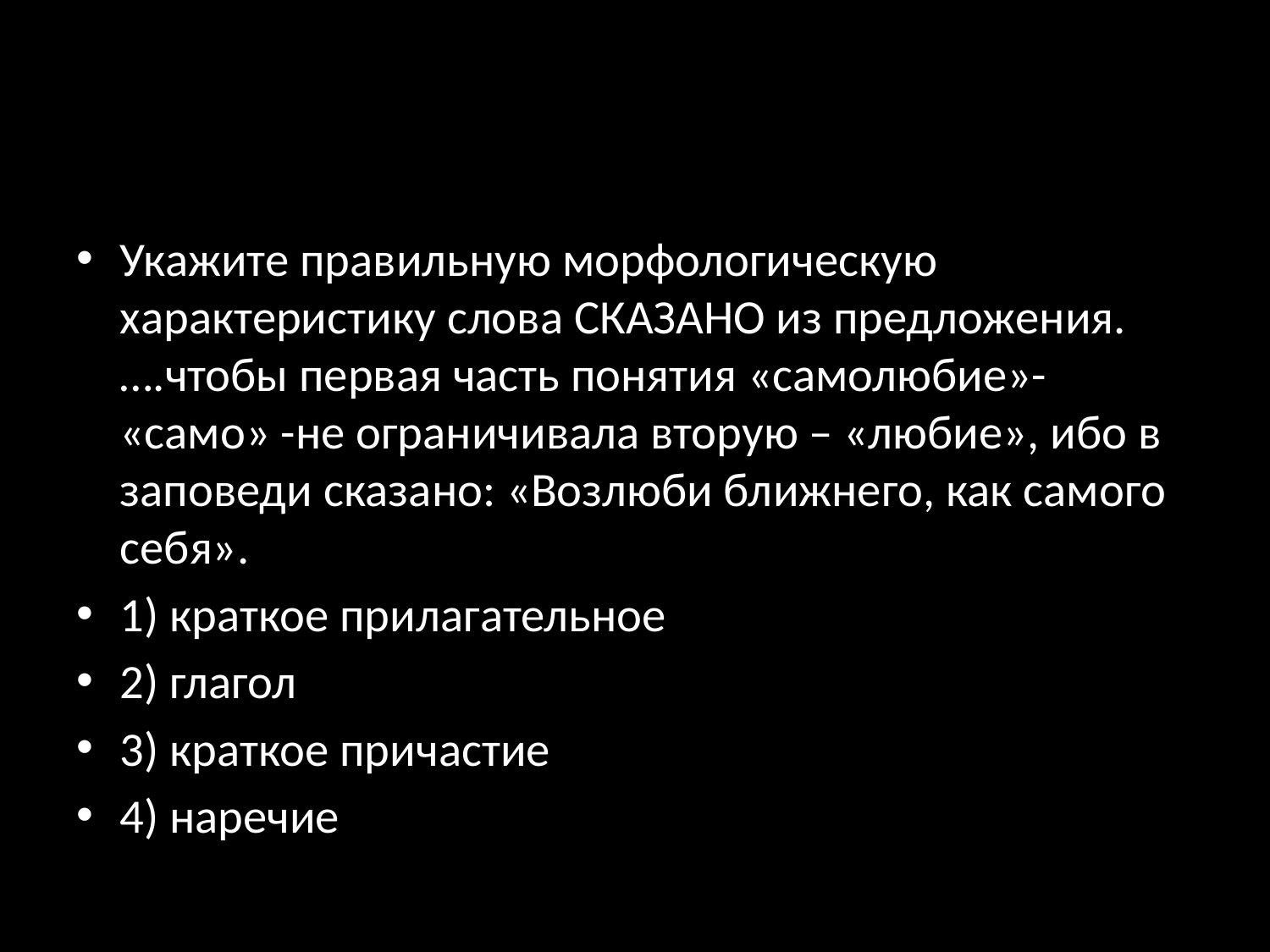

Укажите правильную морфологическую характеристику слова СКАЗАНО из предложения. ….чтобы первая часть понятия «самолюбие»- «само» -не ограничивала вторую – «любие», ибо в заповеди сказано: «Возлюби ближнего, как самого себя».
1) краткое прилагательное
2) глагол
3) краткое причастие
4) наречие